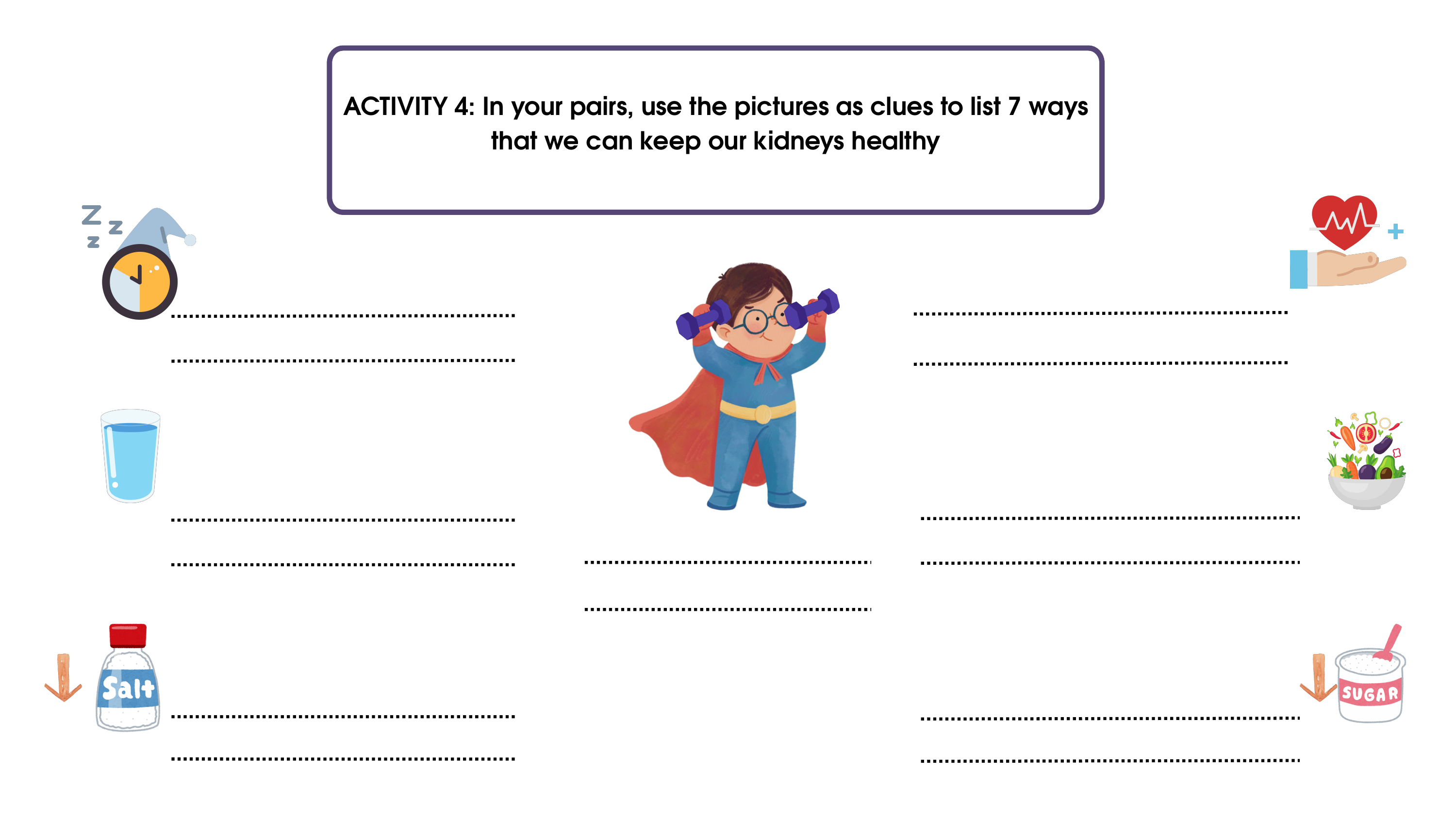

ACTIVITY 4: In your pairs, use the pictures as clues to list 7 ways that we can keep our kidneys healthy